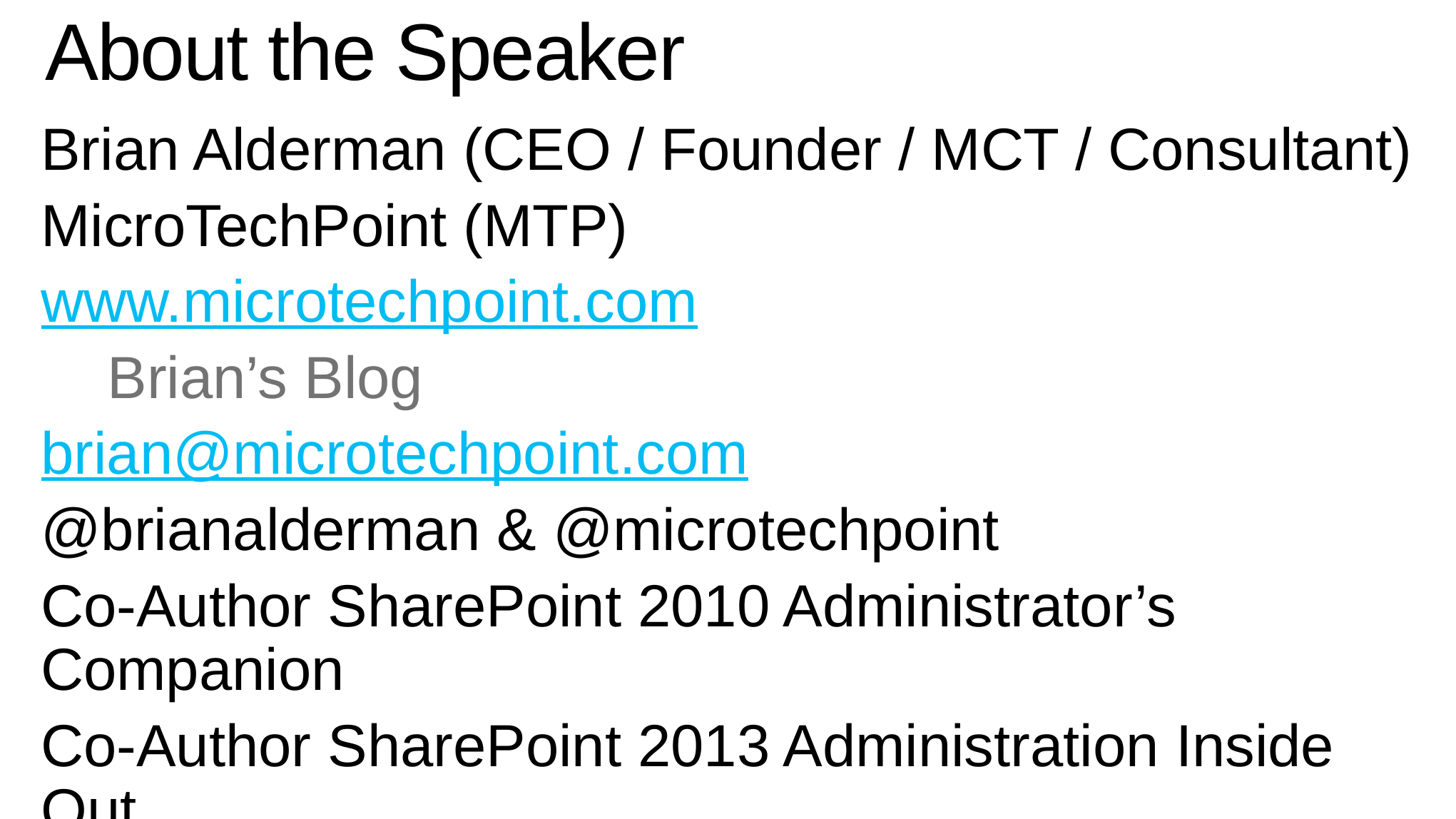

# About the Speaker
Brian Alderman (CEO / Founder / MCT / Consultant)
MicroTechPoint (MTP)
www.microtechpoint.com
    Brian’s Blog
brian@microtechpoint.com
@brianalderman & @microtechpoint
Co-Author SharePoint 2010 Administrator’s Companion
Co-Author SharePoint 2013 Administration Inside Out
Enjoy Travel and Golf